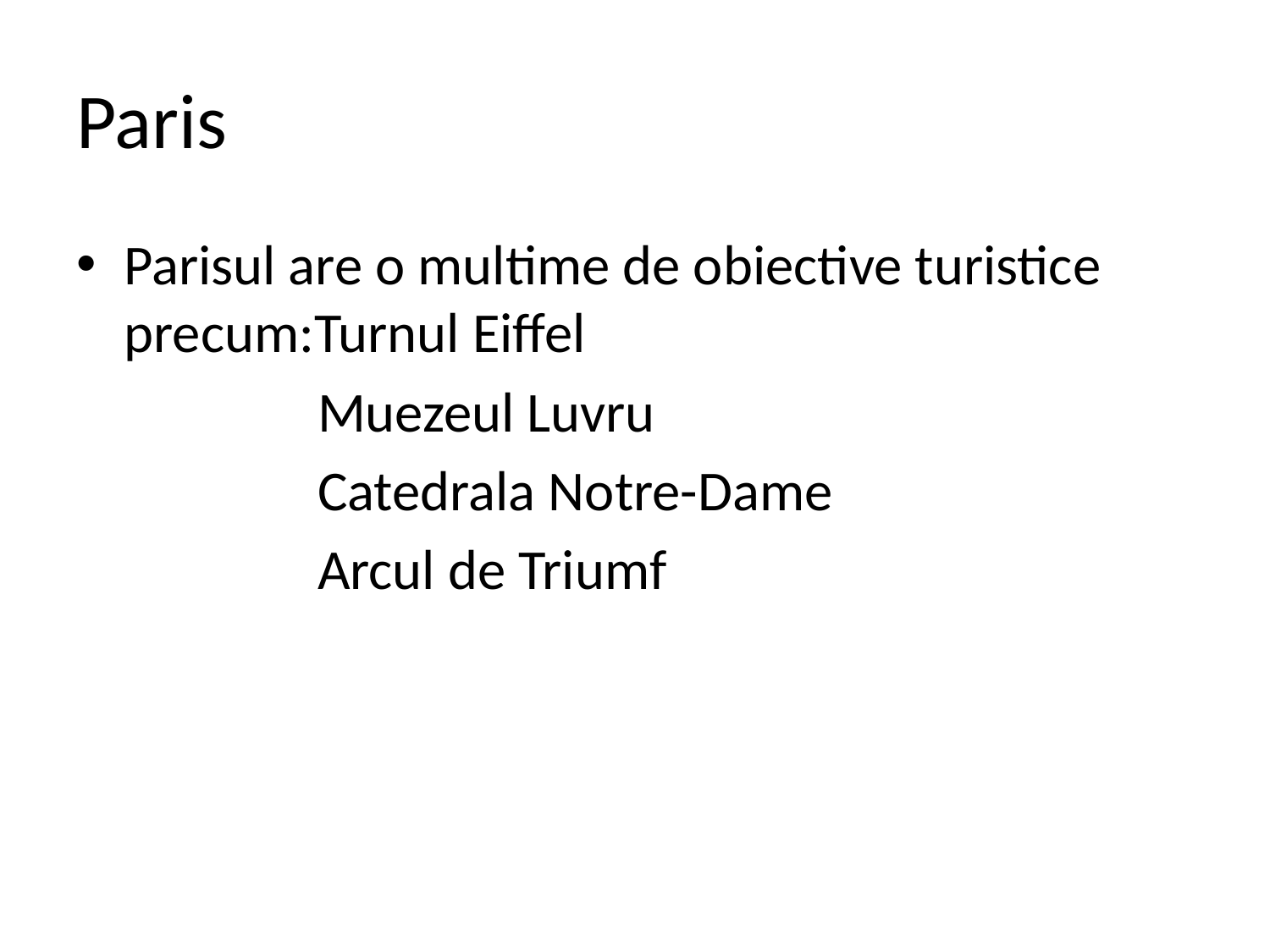

# Paris
Parisul are o multime de obiective turistice precum:Turnul Eiffel
                   Muezeul Luvru
                   Catedrala Notre-Dame
                   Arcul de Triumf